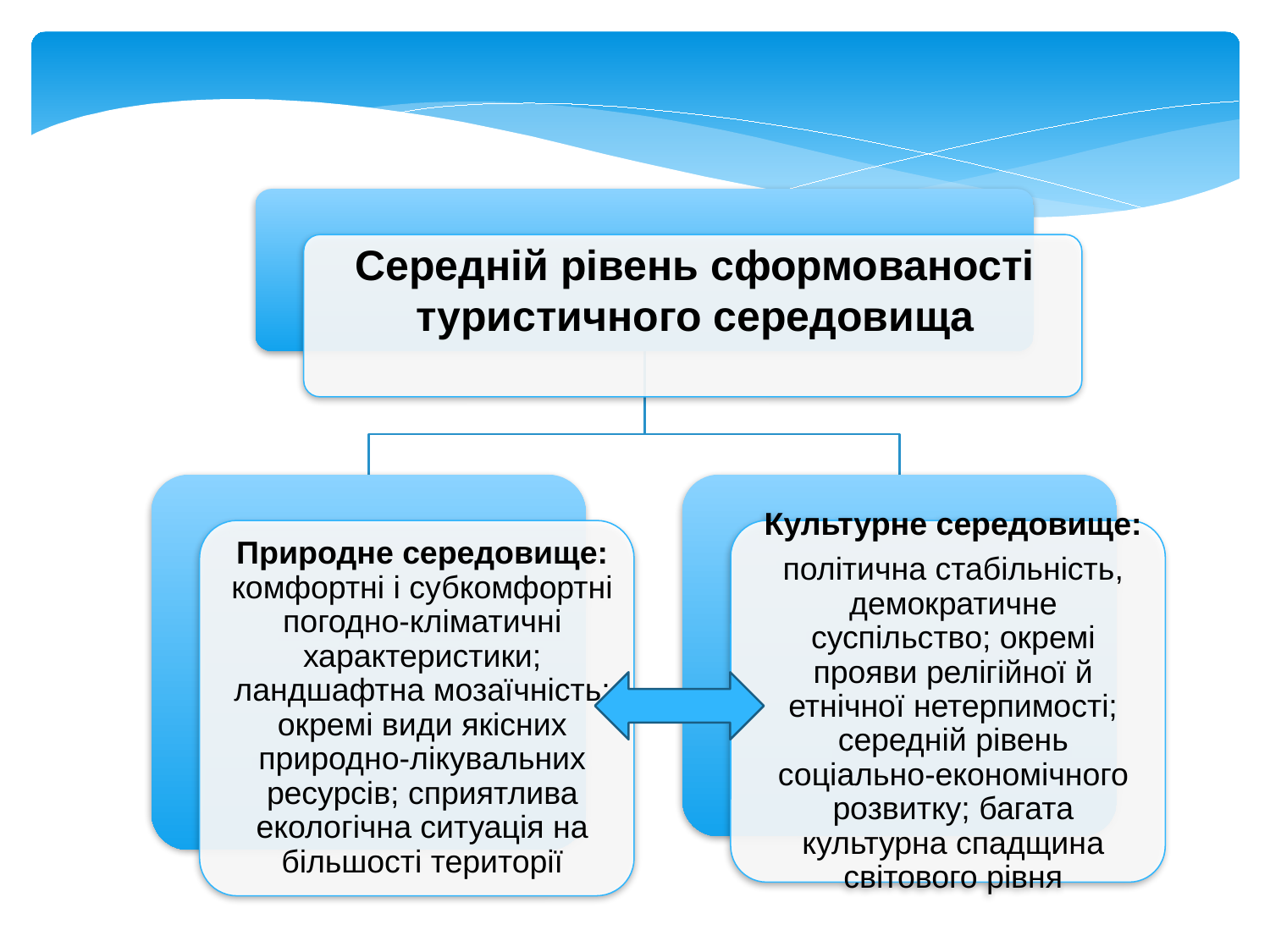

Середній рівень сформованості туристичного середовища

Природне середовище: комфортні і субкомфортні погодно-кліматичні характеристики; ландшафтна мозаїчність; окремі види якісних природно-лікувальних ресурсів; сприятлива екологічна ситуація на більшості території
Культурне середовище:
політична стабільність, демократичне суспільство; окремі прояви релігійної й етнічної нетерпимості; середній рівень соціально-економічного розвитку; багата культурна спадщина світового рівня